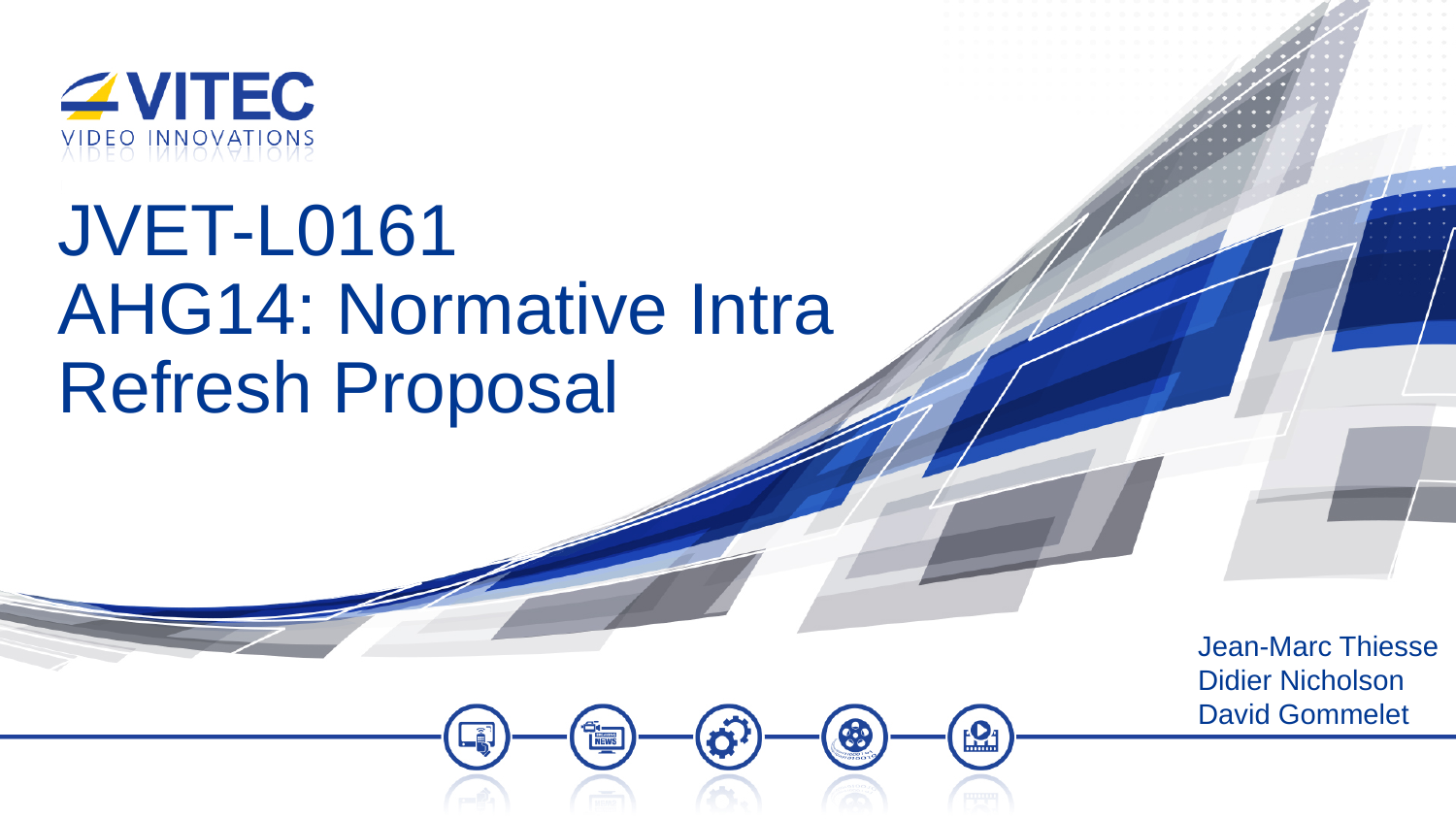

# JVET-L0161 AHG14: Normative Intra Refresh Proposal
Jean-Marc Thiesse
Didier Nicholson
David Gommelet